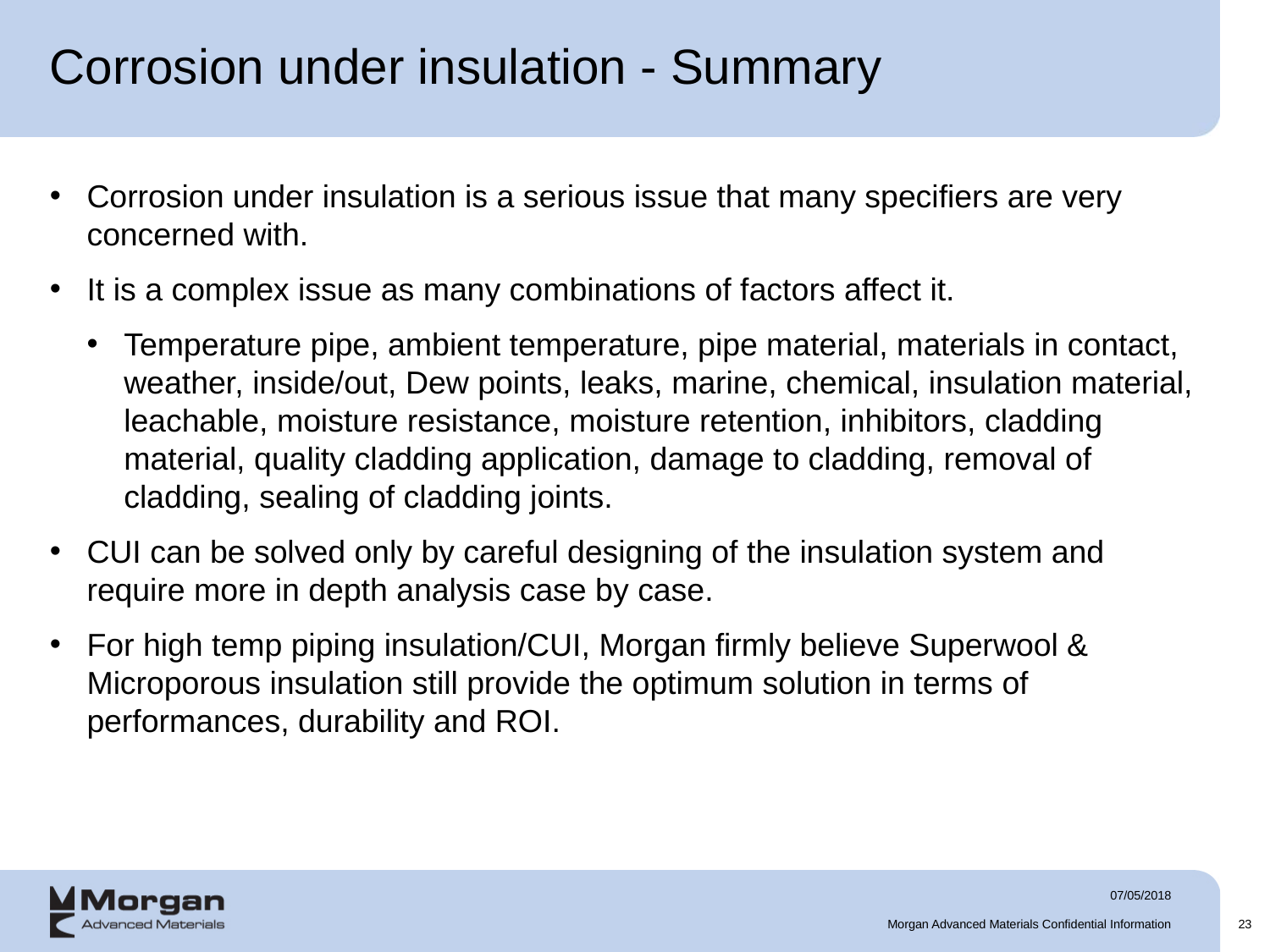

# Corrosion under insulation - Summary
Corrosion under insulation is a serious issue that many specifiers are very concerned with.
It is a complex issue as many combinations of factors affect it.
Temperature pipe, ambient temperature, pipe material, materials in contact, weather, inside/out, Dew points, leaks, marine, chemical, insulation material, leachable, moisture resistance, moisture retention, inhibitors, cladding material, quality cladding application, damage to cladding, removal of cladding, sealing of cladding joints.
CUI can be solved only by careful designing of the insulation system and require more in depth analysis case by case.
For high temp piping insulation/CUI, Morgan firmly believe Superwool & Microporous insulation still provide the optimum solution in terms of performances, durability and ROI.

07/05/2018
Morgan Advanced Materials Confidential Information
23